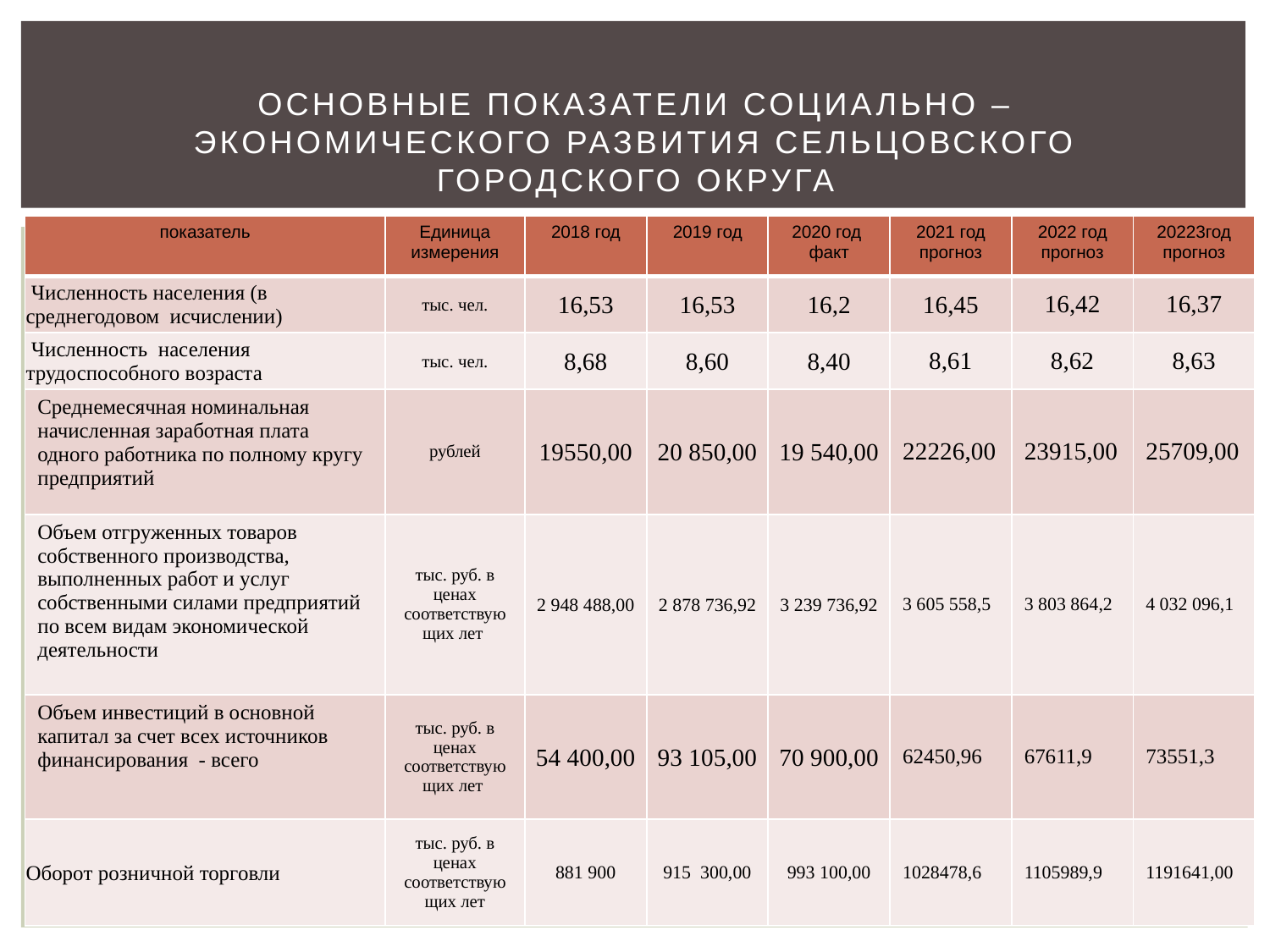

# Основные показатели социально –экономического развития Сельцовского городского округа
| показатель | Единица измерения | 2018 год | 2019 год | 2020 год факт | 2021 год прогноз | 2022 год прогноз | 20223год прогноз |
| --- | --- | --- | --- | --- | --- | --- | --- |
| Численность населения (в среднегодовом исчислении) | тыс. чел. | 16,53 | 16,53 | 16,2 | 16,45 | 16,42 | 16,37 |
| Численность населения трудоспособного возраста | тыс. чел. | 8,68 | 8,60 | 8,40 | 8,61 | 8,62 | 8,63 |
| Среднемесячная номинальная начисленная заработная плата одного работника по полному кругу предприятий | рублей | 19550,00 | 20 850,00 | 19 540,00 | 22226,00 | 23915,00 | 25709,00 |
| Объем отгруженных товаров собственного производства, выполненных работ и услуг собственными силами предприятий по всем видам экономической деятельности | тыс. руб. в ценах соответствующих лет | 2 948 488,00 | 2 878 736,92 | 3 239 736,92 | 3 605 558,5 | 3 803 864,2 | 4 032 096,1 |
| Объем инвестиций в основной капитал за счет всех источников финансирования - всего | тыс. руб. в ценах соответствующих лет | 54 400,00 | 93 105,00 | 70 900,00 | 62450,96 | 67611,9 | 73551,3 |
| Оборот розничной торговли | тыс. руб. в ценах соответствующих лет | 881 900 | 915 300,00 | 993 100,00 | 1028478,6 | 1105989,9 | 1191641,00 |